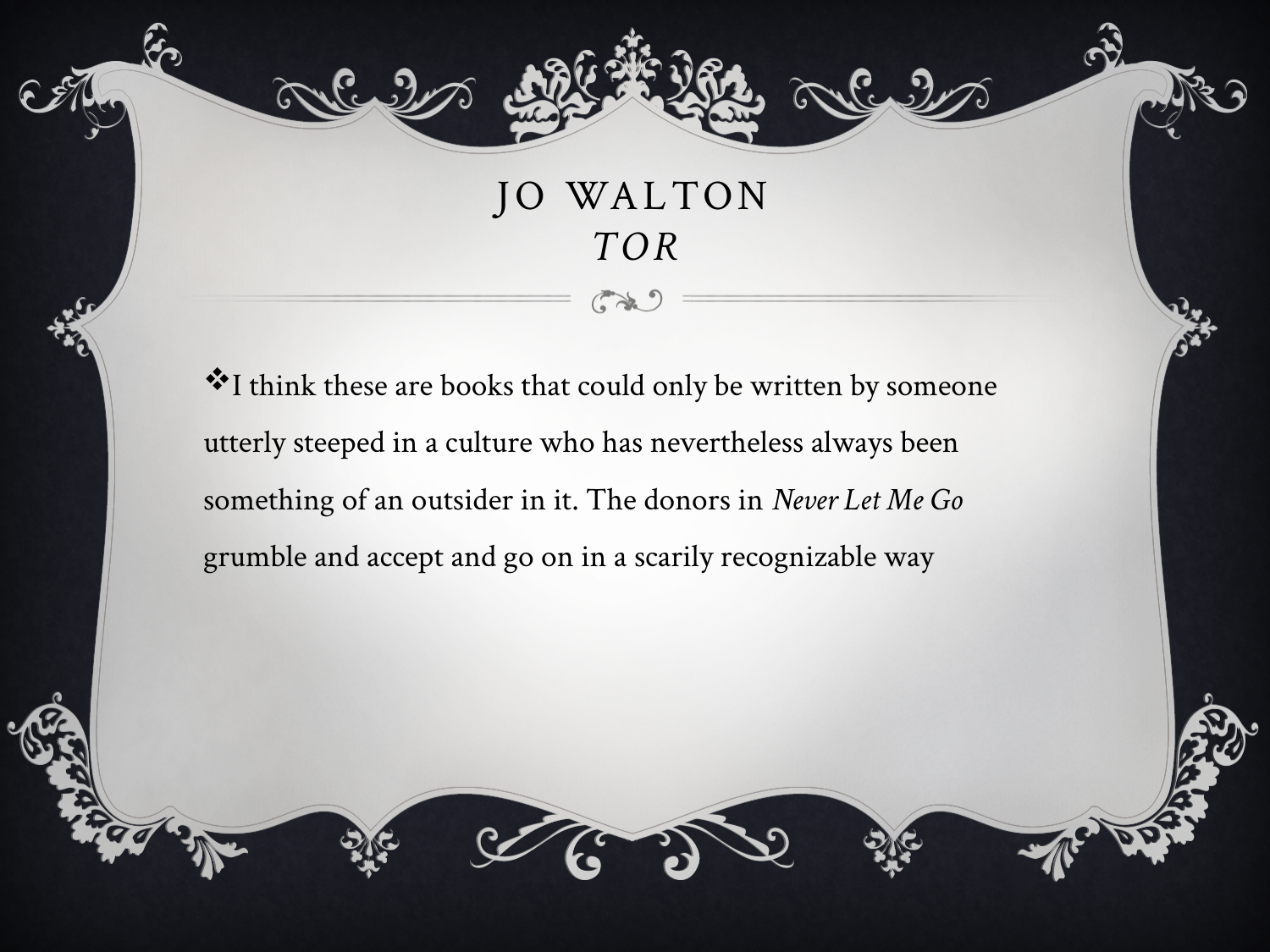

# JO Walton Tor
I think these are books that could only be written by someone utterly steeped in a culture who has nevertheless always been something of an outsider in it. The donors in Never Let Me Go grumble and accept and go on in a scarily recognizable way